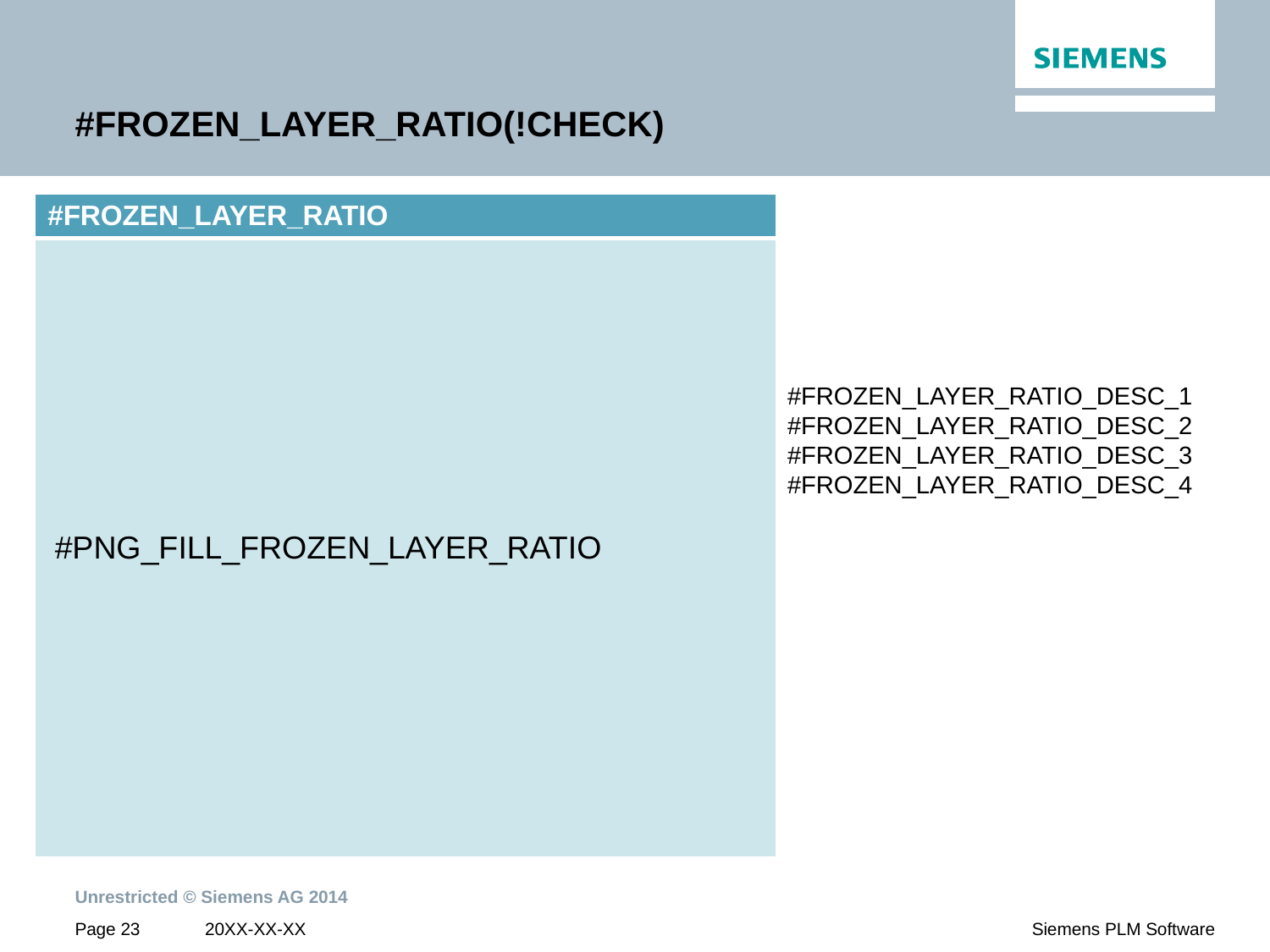

# #FROZEN_LAYER_RATIO(!CHECK)
| #FROZEN\_LAYER\_RATIO |
| --- |
|  |
#PNG_FILL_FROZEN_LAYER_RATIO
#FROZEN_LAYER_RATIO_DESC_1
#FROZEN_LAYER_RATIO_DESC_2
#FROZEN_LAYER_RATIO_DESC_3
#FROZEN_LAYER_RATIO_DESC_4